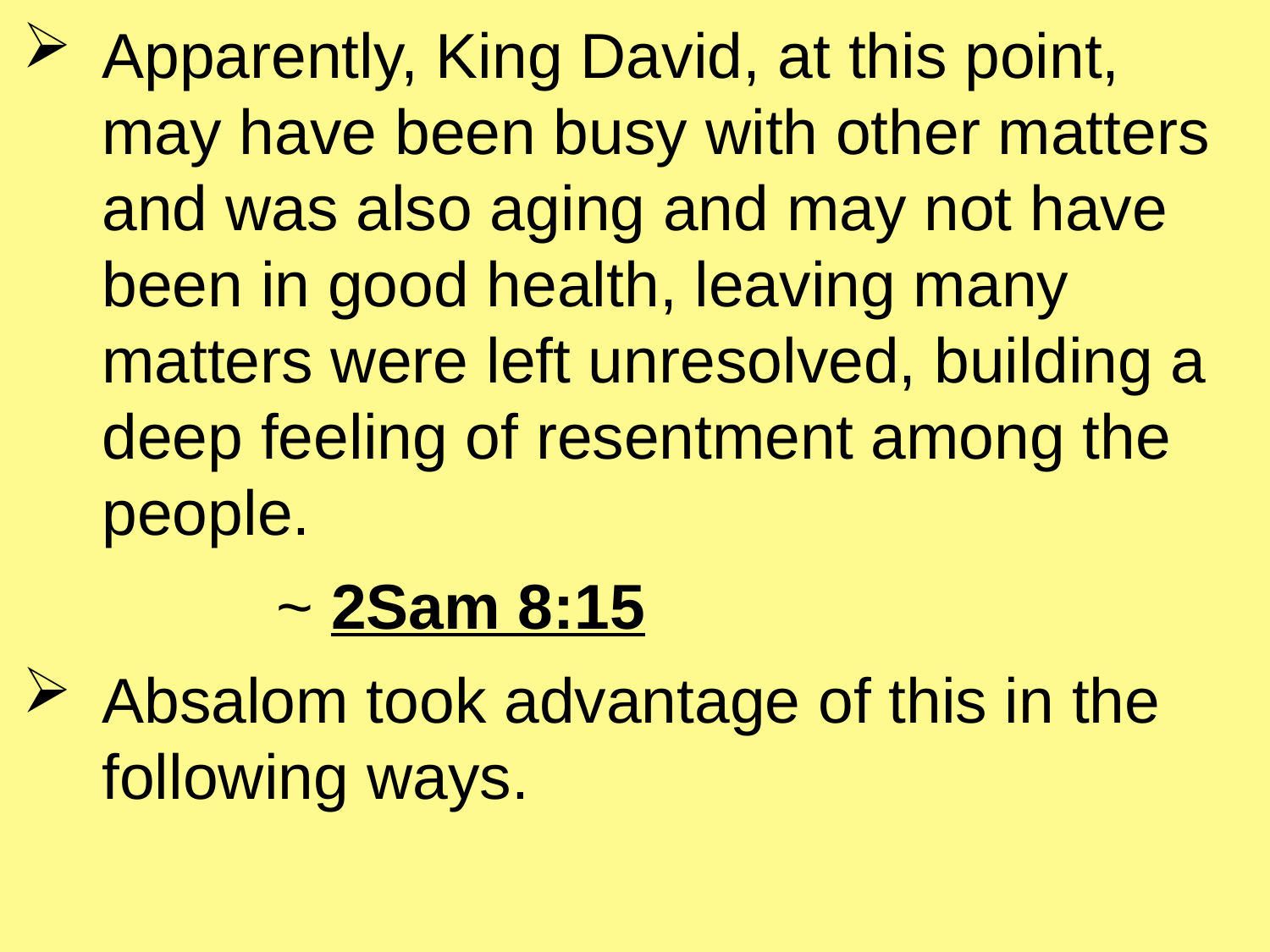

Apparently, King David, at this point, may have been busy with other matters and was also aging and may not have been in good health, leaving many matters were left unresolved, building a deep feeling of resentment among the people.
		~ 2Sam 8:15
Absalom took advantage of this in the following ways.